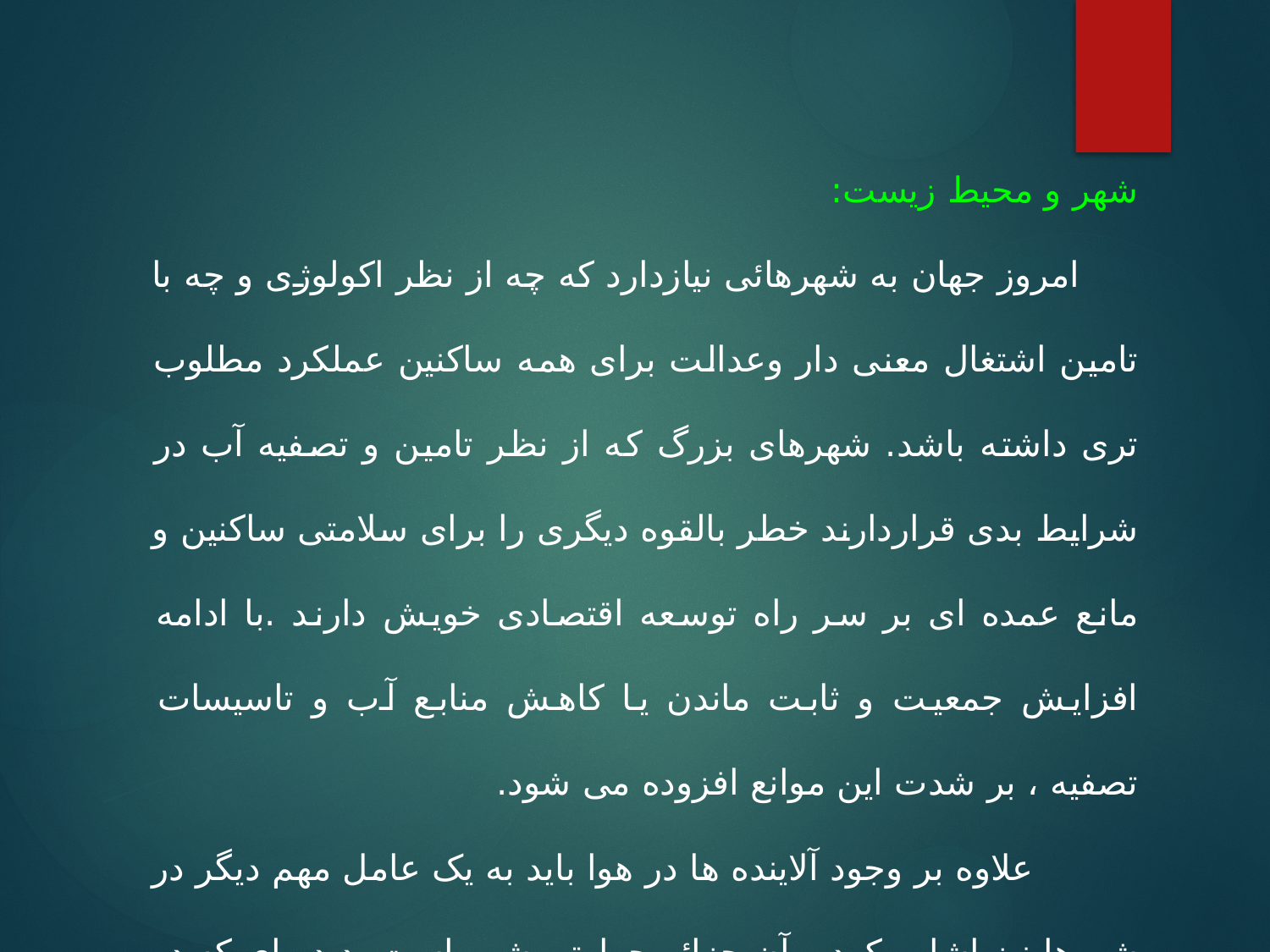

شهر و محیط زیست:
     امروز جهان به شهرهائی نیازدارد که چه از نظر اکولوژی و چه با تامین اشتغال معنی دار وعدالت برای همه ساکنین عملکرد مطلوب تری داشته باشد. شهرهای بزرگ که از نظر تامین و تصفیه آب در شرایط بدی قراردارند خطر بالقوه دیگری را برای سلامتی ساکنین و مانع عمده ای بر سر راه توسعه اقتصادی خویش دارند .با ادامه افزایش جمعیت و ثابت ماندن یا کاهش منابع آب و تاسیسات تصفیه ، بر شدت این موانع افزوده می شود.
         علاوه بر وجود آلاینده ها در هوا باید به یک عامل مهم دیگر در شهرها نیز اشاره کرد و آن جزائر حرارتی شهر است پدیده ای که در آن بر اثر فعالیت ها و تاسیسات شهری درجه حرارت هوای شهر از محیط اطراف بالاتر می رود.